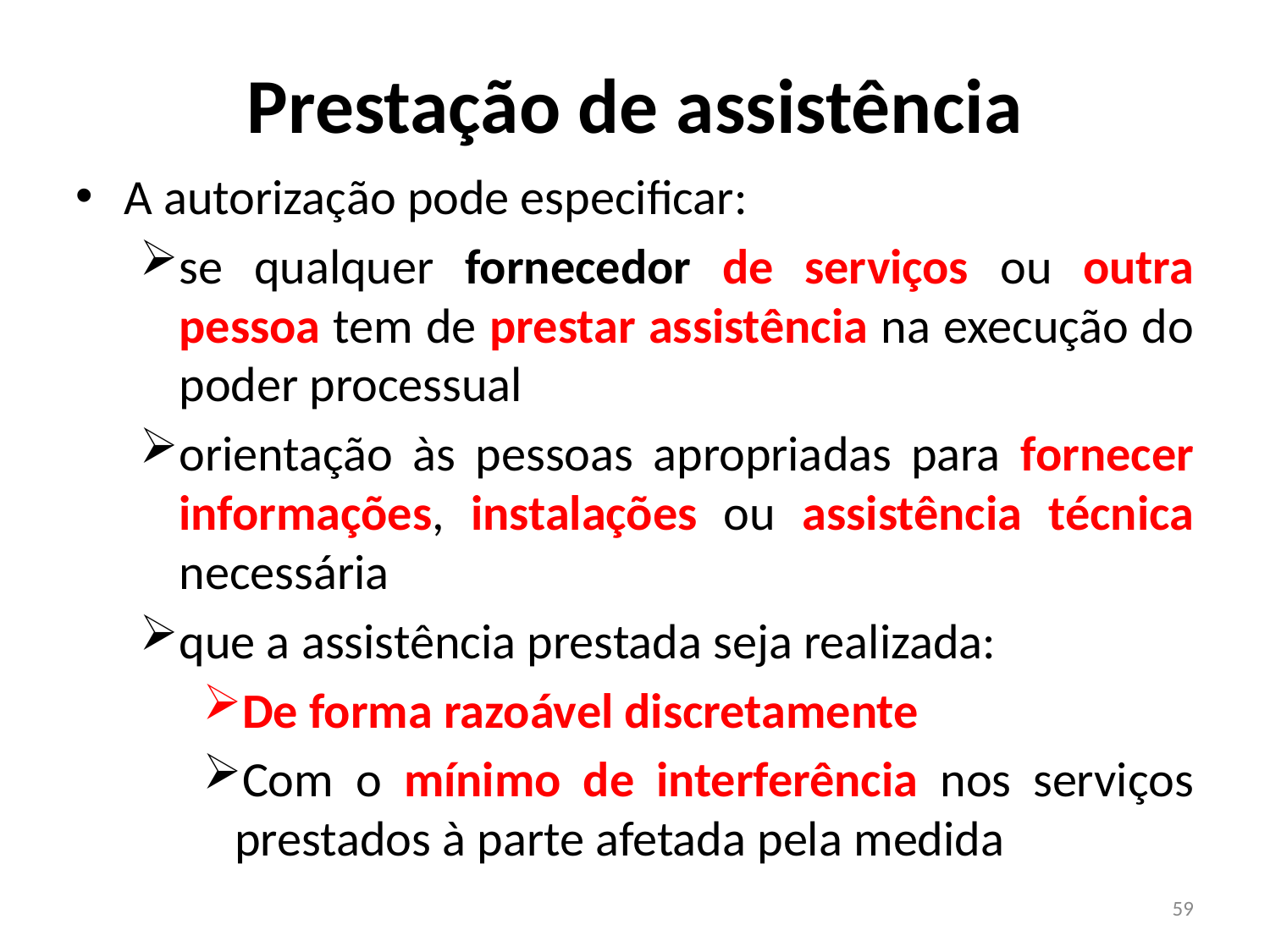

# Prestação de assistência
A autorização pode especificar:
se qualquer fornecedor de serviços ou outra pessoa tem de prestar assistência na execução do poder processual
orientação às pessoas apropriadas para fornecer informações, instalações ou assistência técnica necessária
que a assistência prestada seja realizada:
De forma razoável discretamente
Com o mínimo de interferência nos serviços prestados à parte afetada pela medida
59